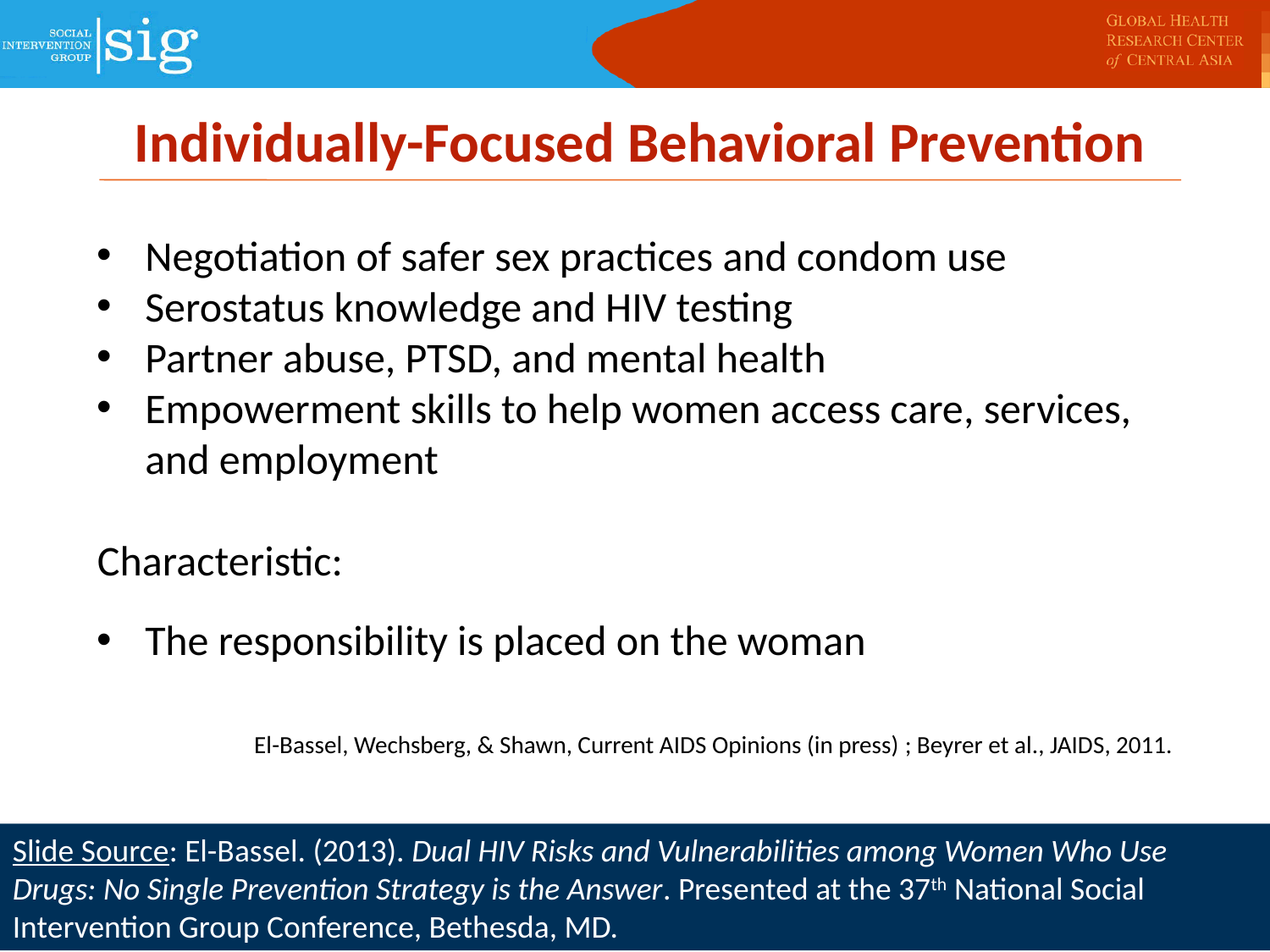

# Individually-Focused Behavioral Prevention
Negotiation of safer sex practices and condom use
Serostatus knowledge and HIV testing
Partner abuse, PTSD, and mental health
Empowerment skills to help women access care, services, and employment
Characteristic:
The responsibility is placed on the woman

El-Bassel, Wechsberg, & Shawn, Current AIDS Opinions (in press) ; Beyrer et al., JAIDS, 2011.

Slide Source: El-Bassel. (2013). Dual HIV Risks and Vulnerabilities among Women Who Use Drugs: No Single Prevention Strategy is the Answer. Presented at the 37th National Social Intervention Group Conference, Bethesda, MD.